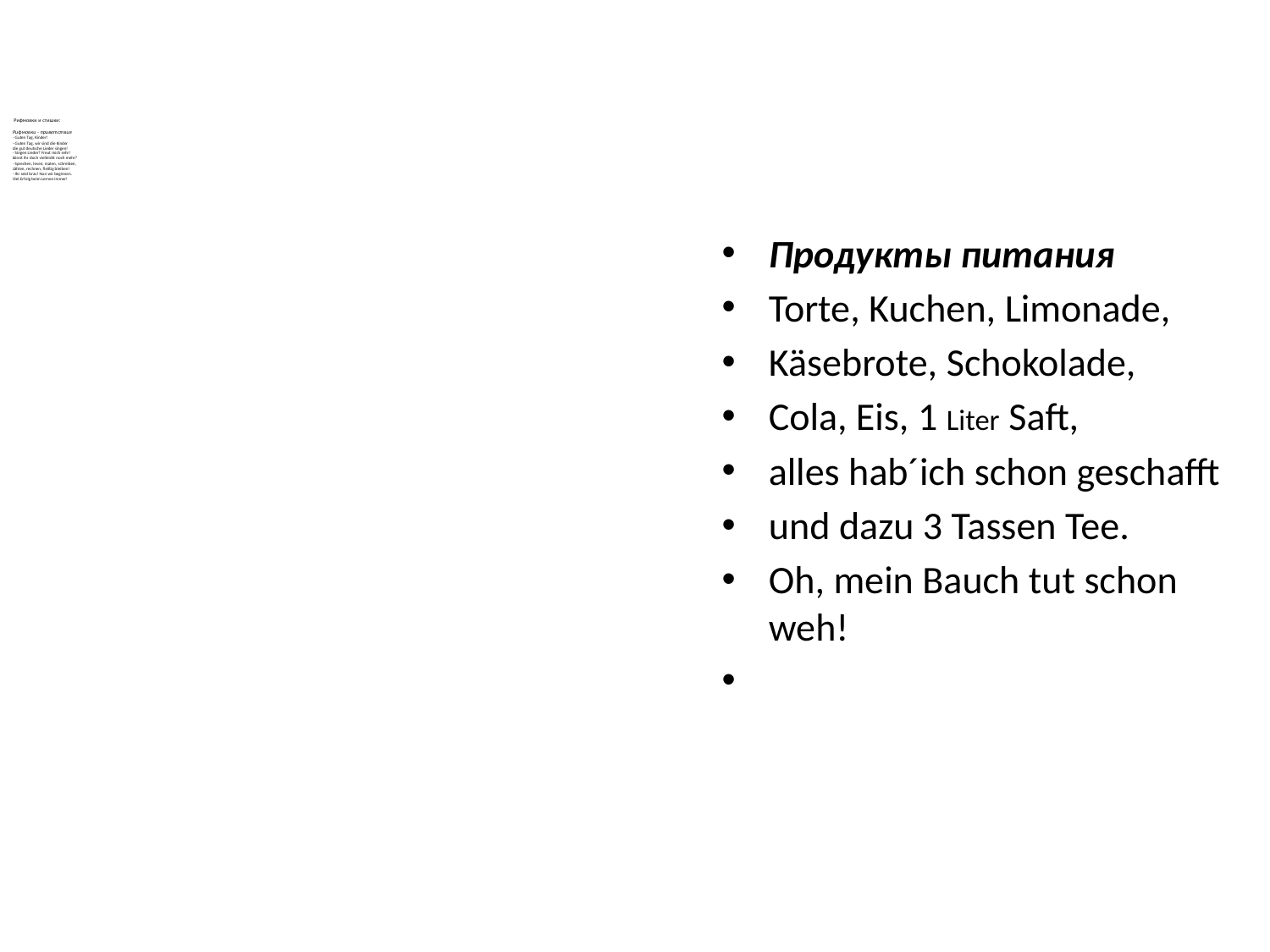

Рифмовки и стишки:
Рифмовки - приветствия
- Guten Tag, Kinder!
- Guten Tag, wir sind die Kinder
die gut deutsche Lieder singen!
- Singen Lieder? Freut mich sehr!
könnt ihr doch vielleicht noch mehr?
- Sprechen, lesen, malen, schreiben,
zählen, rechnen, fleißig bleiben!
- Ihr seid brav! Nun wir beginnen.
Viel Erfolg beim Lernen immer!
Продукты питания
Torte, Kuchen, Limonade,
Käsebrote, Schokolade,
Cola, Eis, 1 Liter Saft,
alles hab´ich schon geschafft
und dazu 3 Tassen Tee.
Oh, mein Bauch tut schon weh!